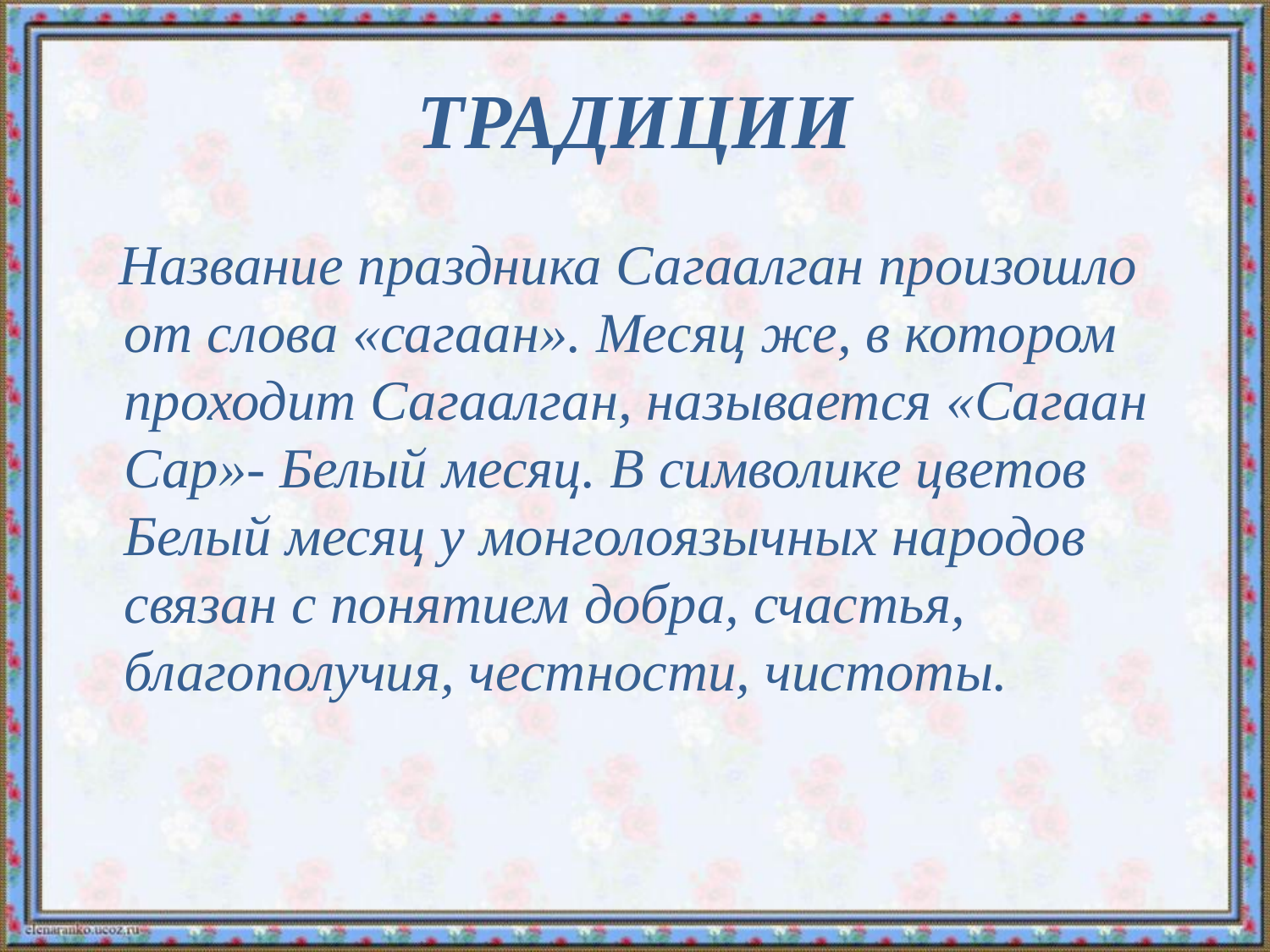

# ТРАДИЦИИ
   Название праздника Сагаалган произошло от слова «сагаан». Месяц же, в котором проходит Сагаалган, называется «Сагаан Сар»- Белый месяц. В символике цветов Белый месяц у монголоязычных народов связан с понятием добра, счастья, благополучия, честности, чистоты.